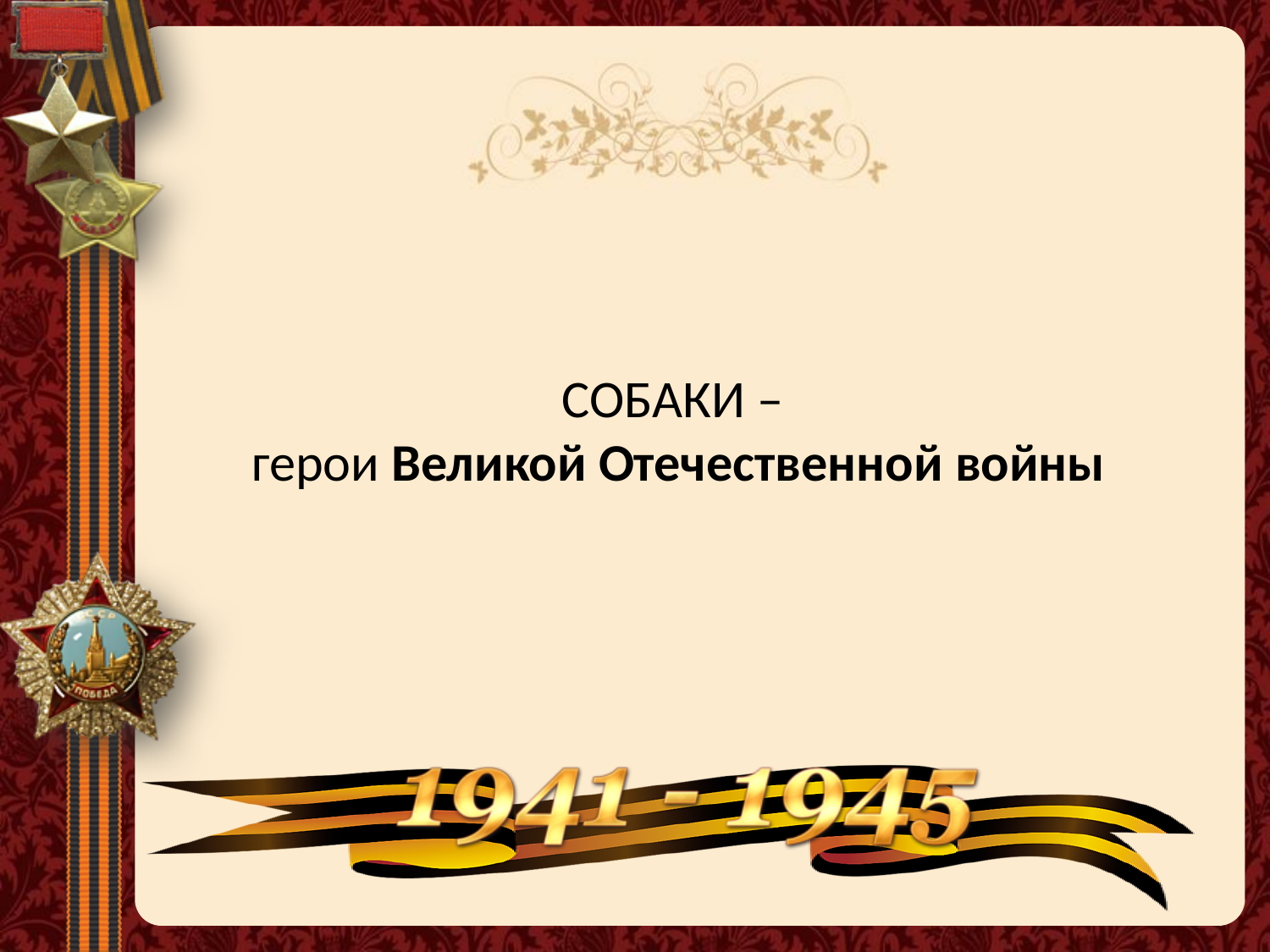

# СОБАКИ – герои Великой Отечественной войны